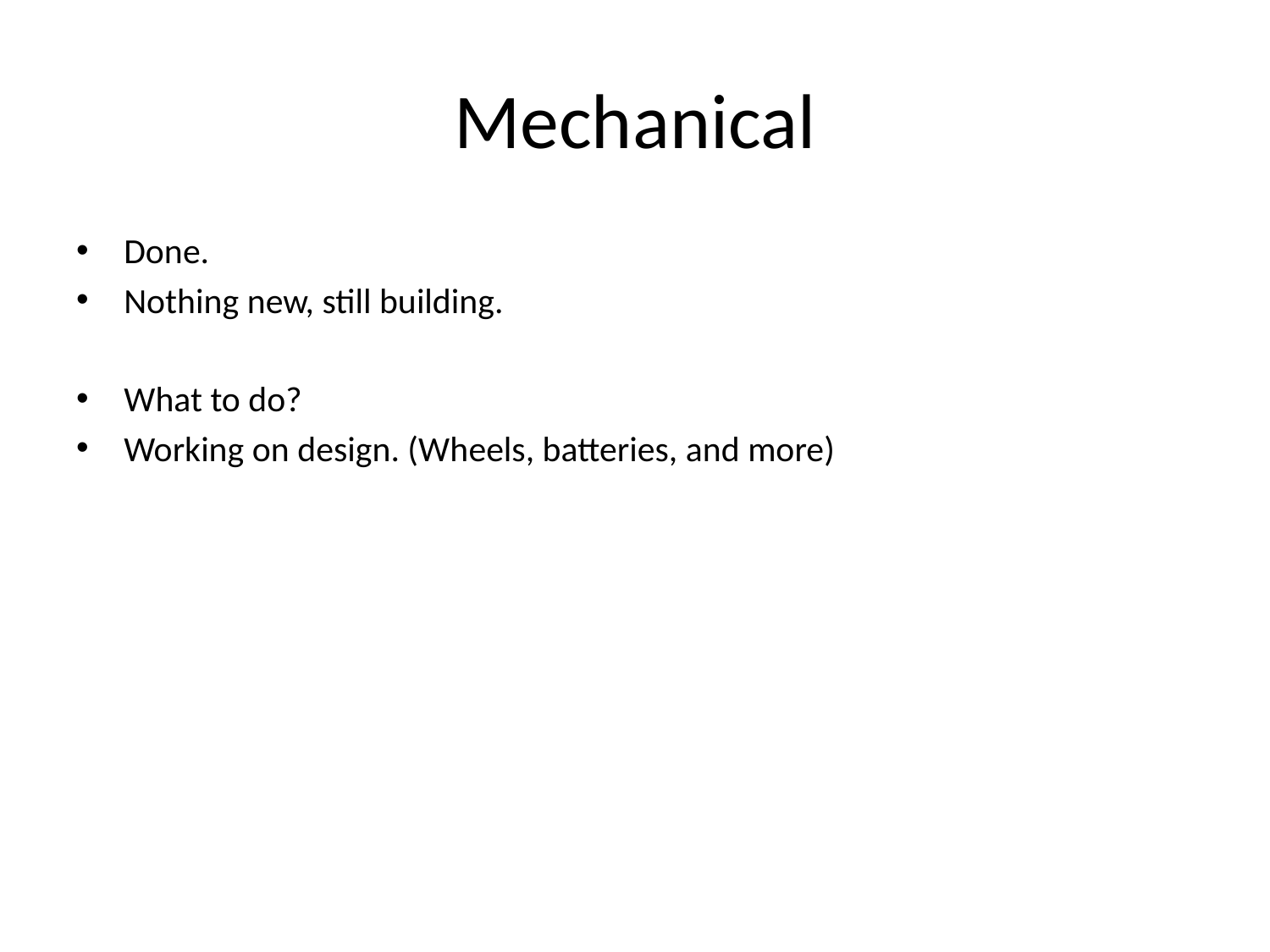

# Mechanical
Done.
Nothing new, still building.

What to do?
Working on design. (Wheels, batteries, and more)